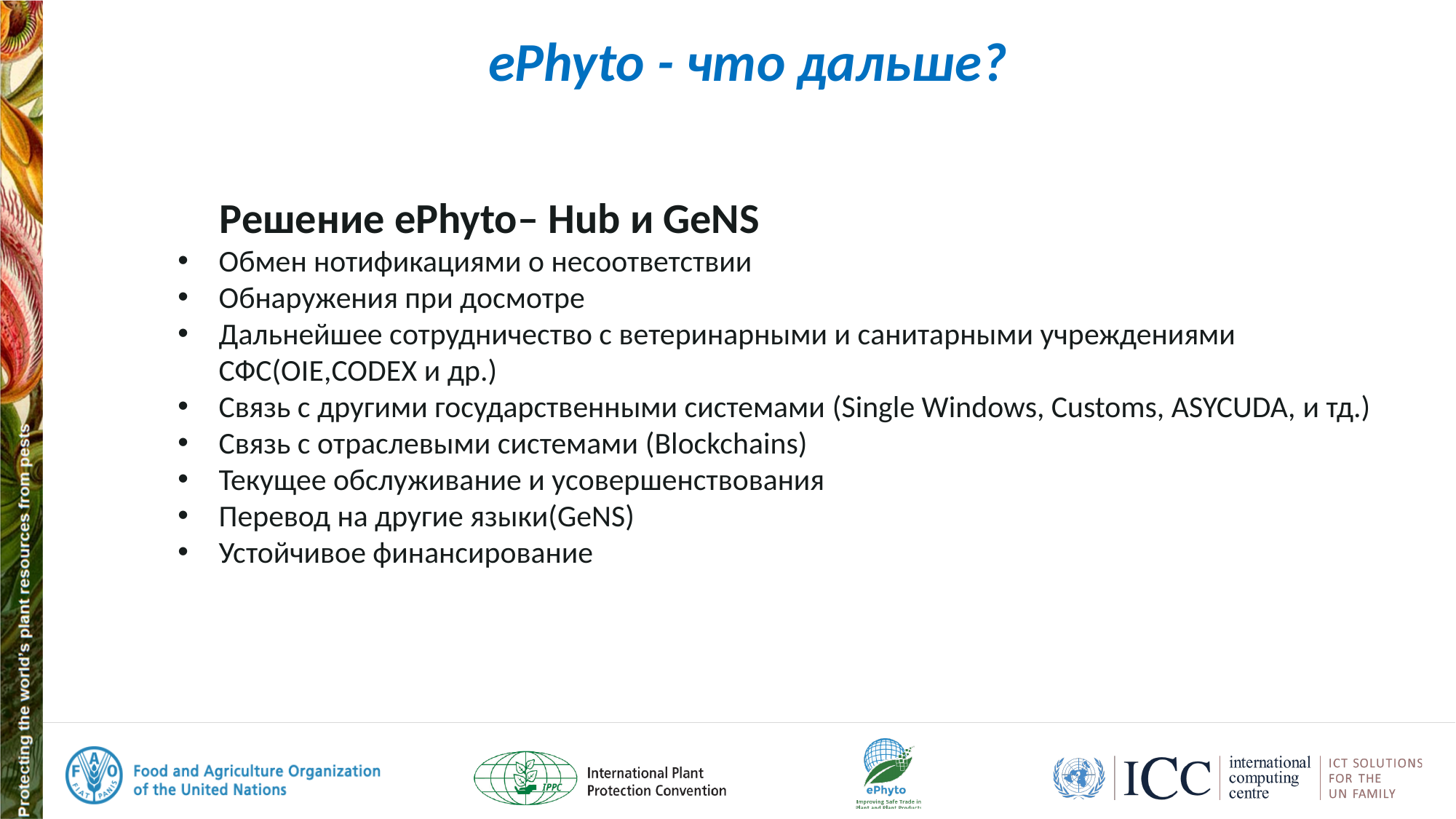

# ePhyto - что дальше?
          Решение ePhyto– Hub и GeNS
Обмен нотификациями о несоответствии
Обнаружения при досмотре
Дальнейшее сотрудничество с ветеринарными и санитарными учреждениями СФС(OIE,CODEX и др.)
Связь с другими государственными системами (Single Windows, Customs, ASYCUDA, и тд.)
Связь с отраслевыми системами (Blockchains)
Текущее обслуживание и усовершенствования
Перевод на другие языки(GeNS)
Устойчивое финансирование